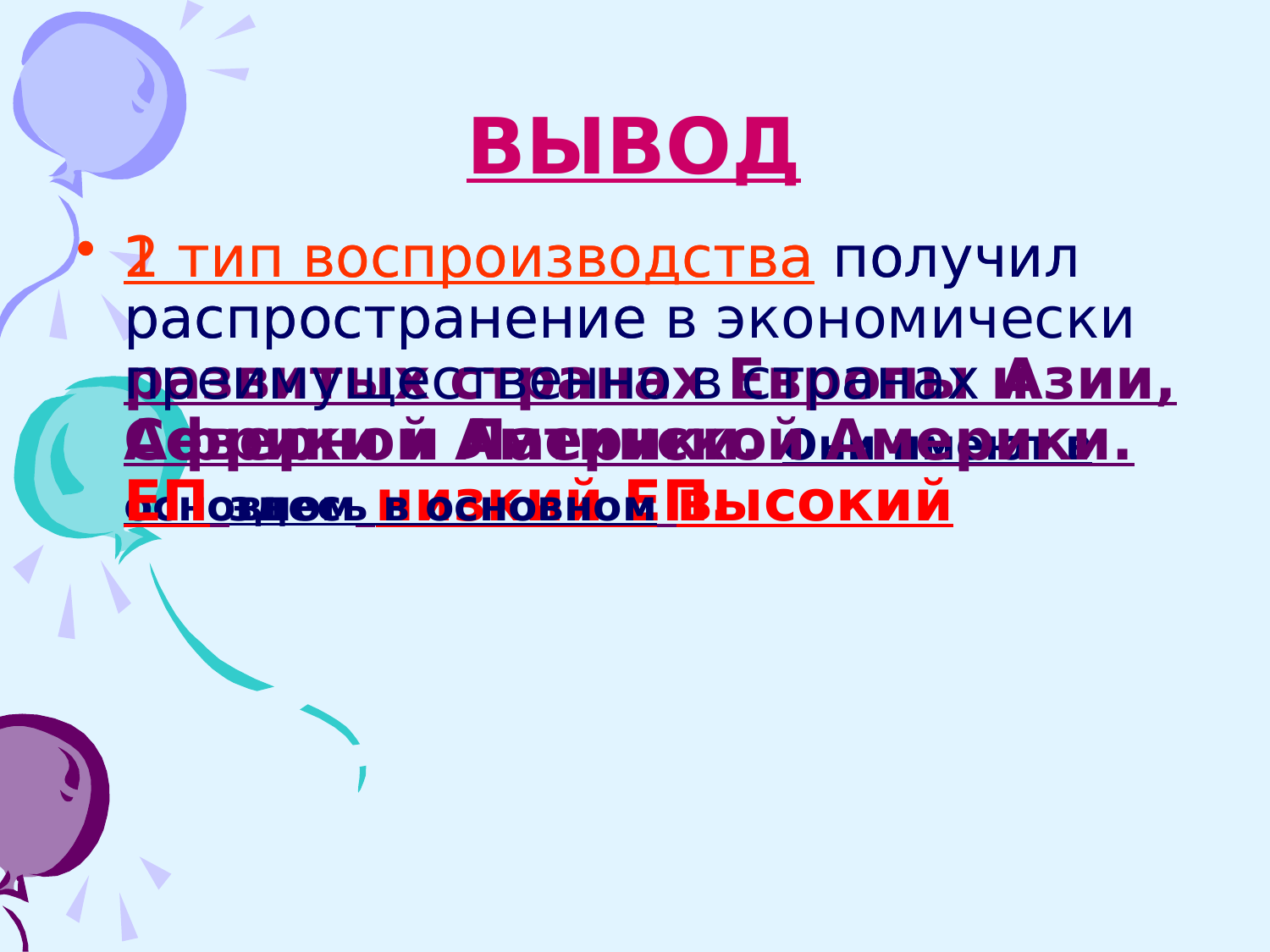

# ВЫВОД
1 тип воспроизводства получил распространение в экономически развитых странах Европы и Северной Америки. Они имеют в основном низкий ЕП.
2 тип воспроизводства получил распространение преимущественно в странах Азии, Африки и Латинской Америки. ЕП здесь в основном высокий